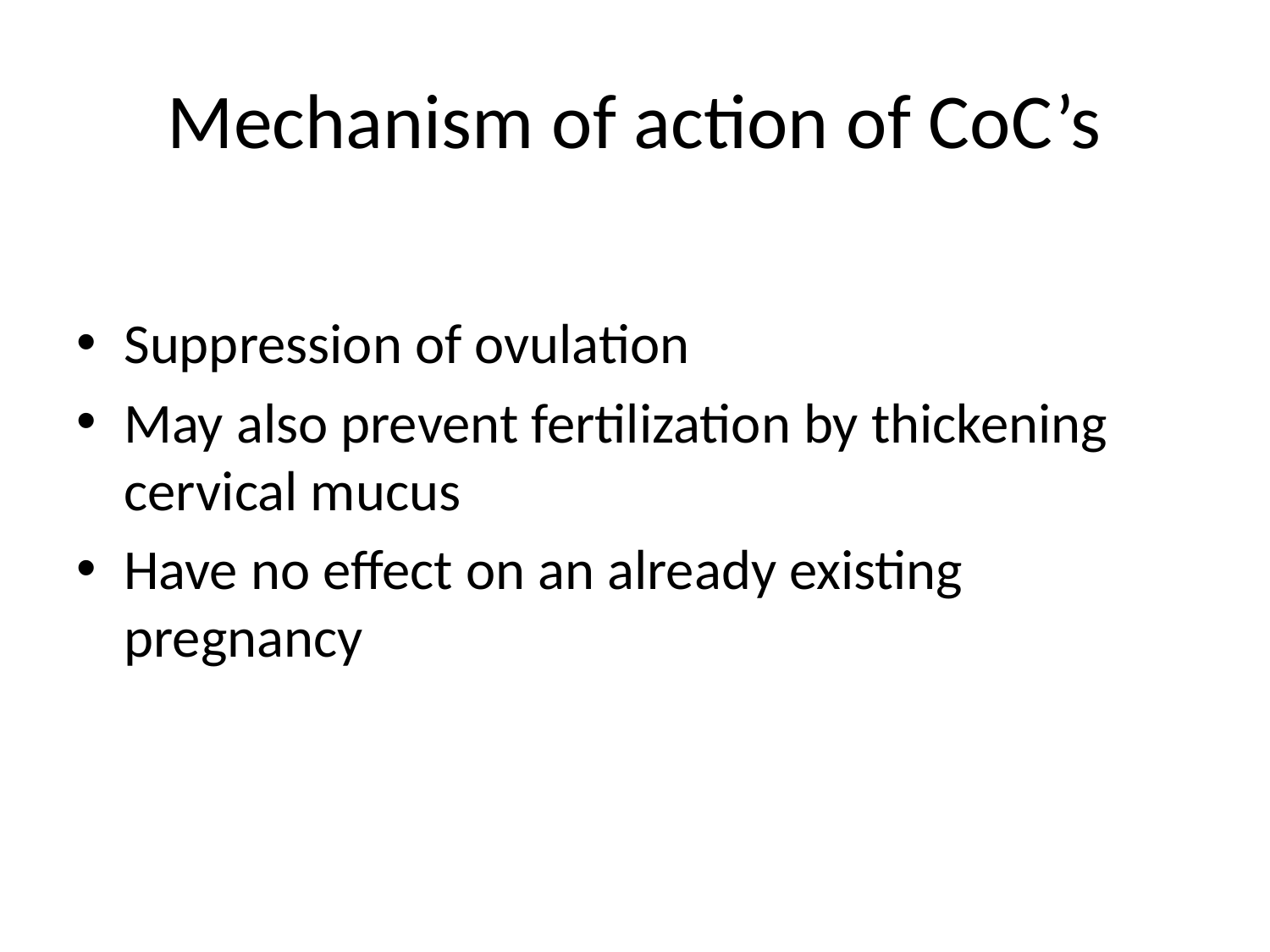

# Mechanism of action of CoC’s

Suppression of ovulation
May also prevent fertilization by thickening cervical mucus
Have no effect on an already existing pregnancy